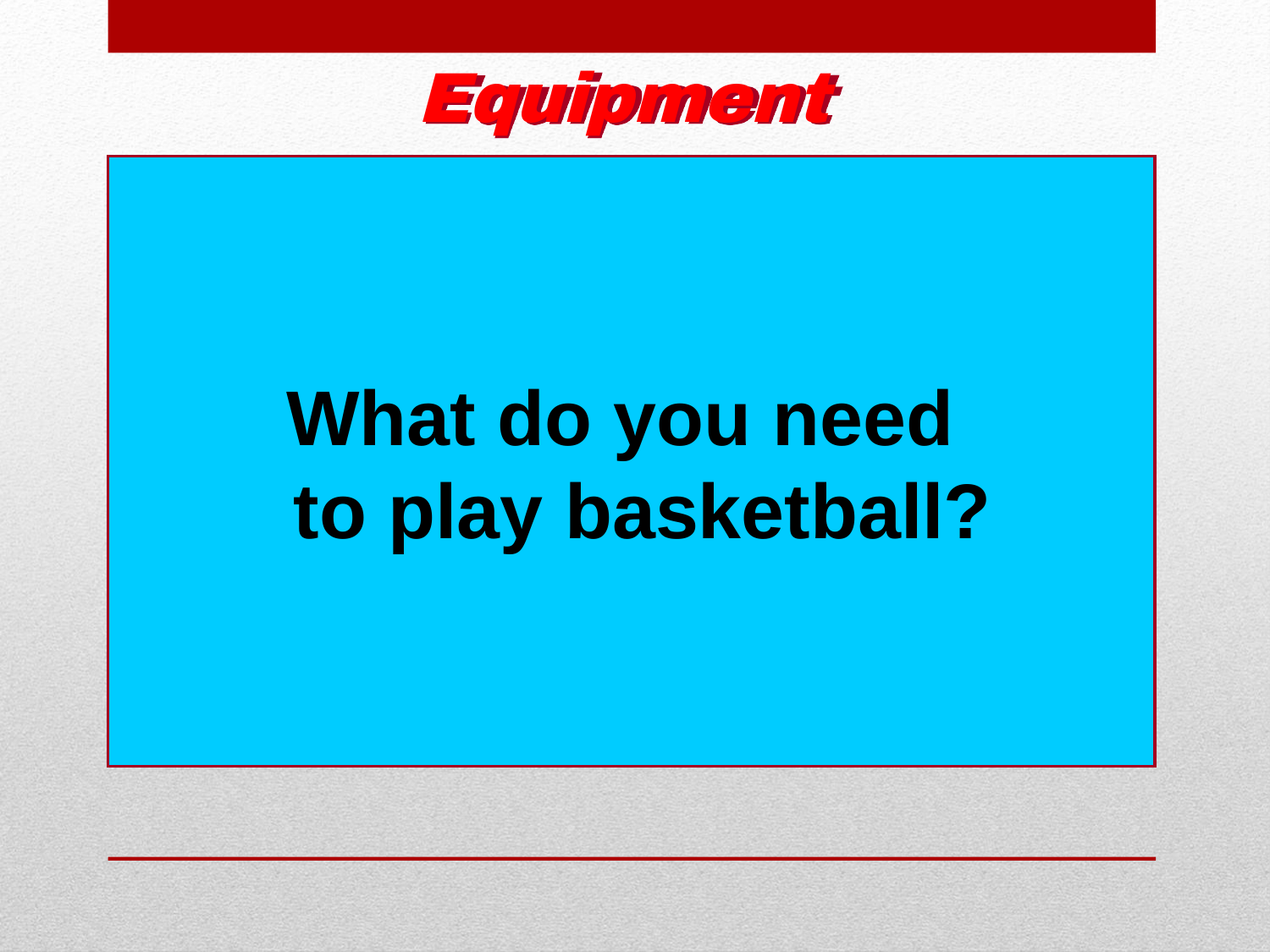

Equipment
What do you need
  to play basketball?